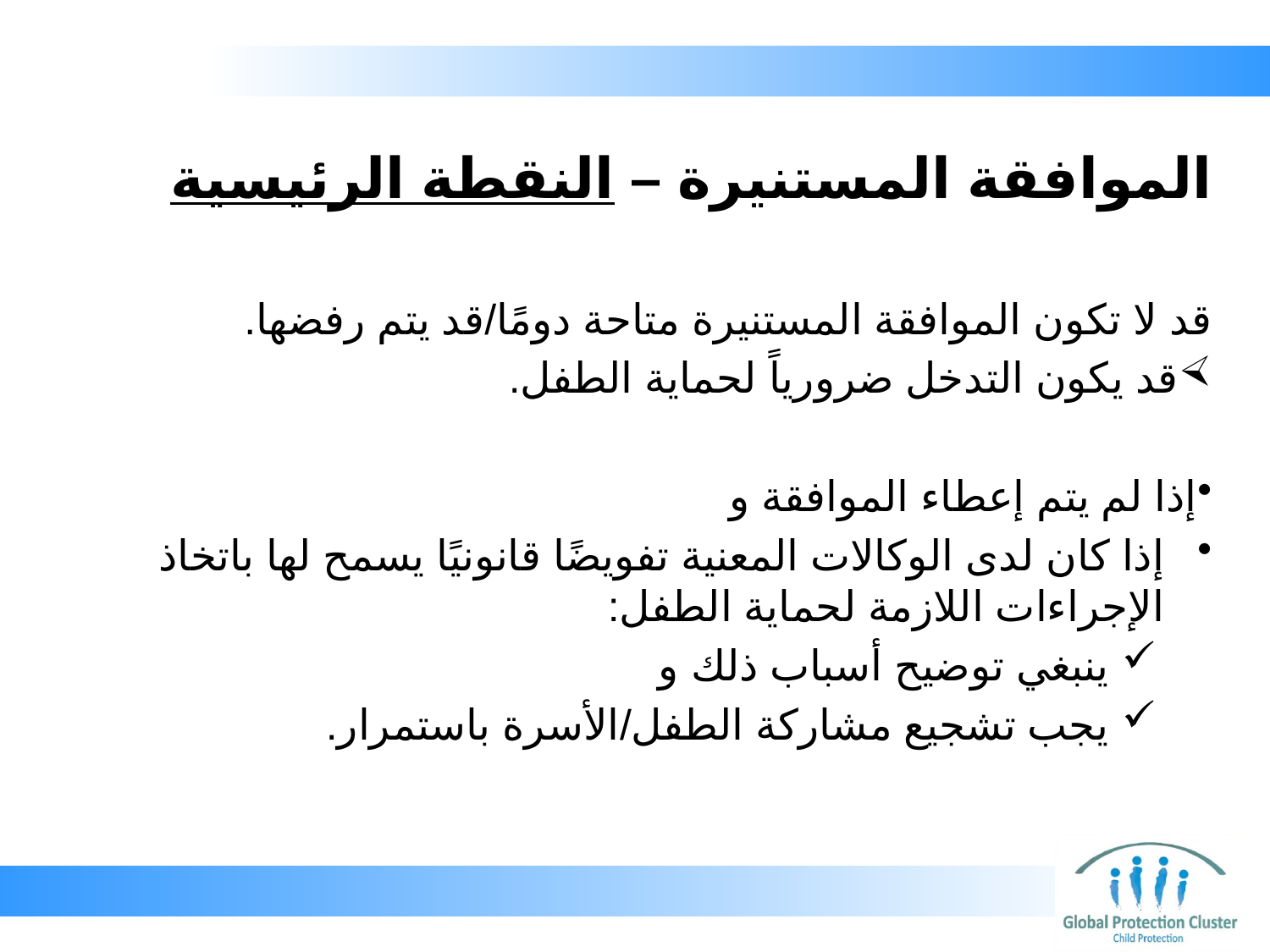

# الموافقة المستنيرة – النقطة الرئيسية

قد لا تكون الموافقة المستنيرة متاحة دومًا/قد يتم رفضها.
قد يكون التدخل ضرورياً لحماية الطفل.

إذا لم يتم إعطاء الموافقة و
إذا كان لدى الوكالات المعنية تفويضًا قانونيًا يسمح لها باتخاذ الإجراءات اللازمة لحماية الطفل:
ينبغي توضيح أسباب ذلك و
يجب تشجيع مشاركة الطفل/الأسرة باستمرار.